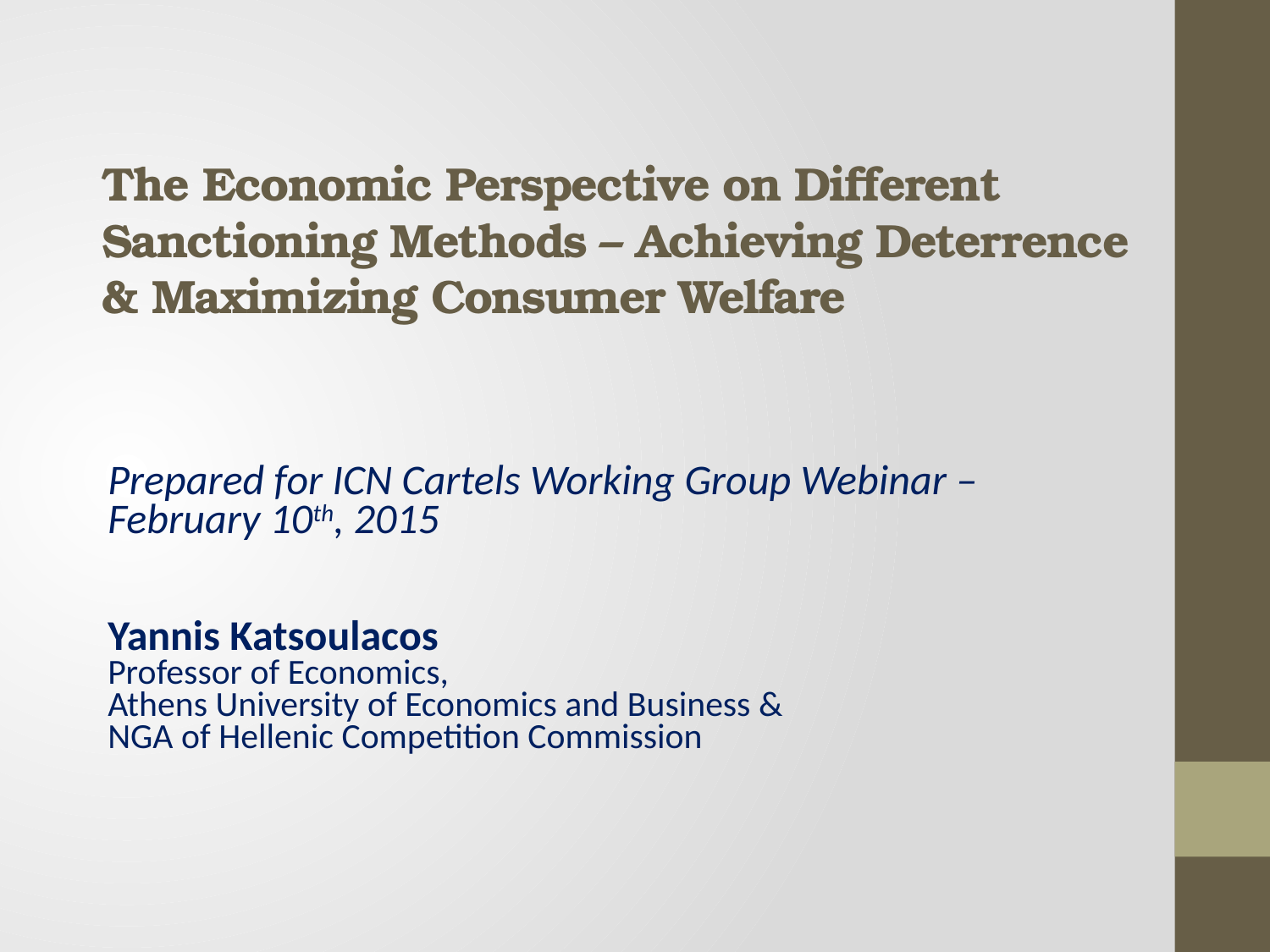

# The Economic Perspective on Different Sanctioning Methods – Achieving Deterrence & Maximizing Consumer Welfare

Prepared for ICN Cartels Working Group Webinar –
February 10th, 2015

Yannis Katsoulacos
Professor of Economics,
Athens University of Economics and Business &
NGA of Hellenic Competition Commission